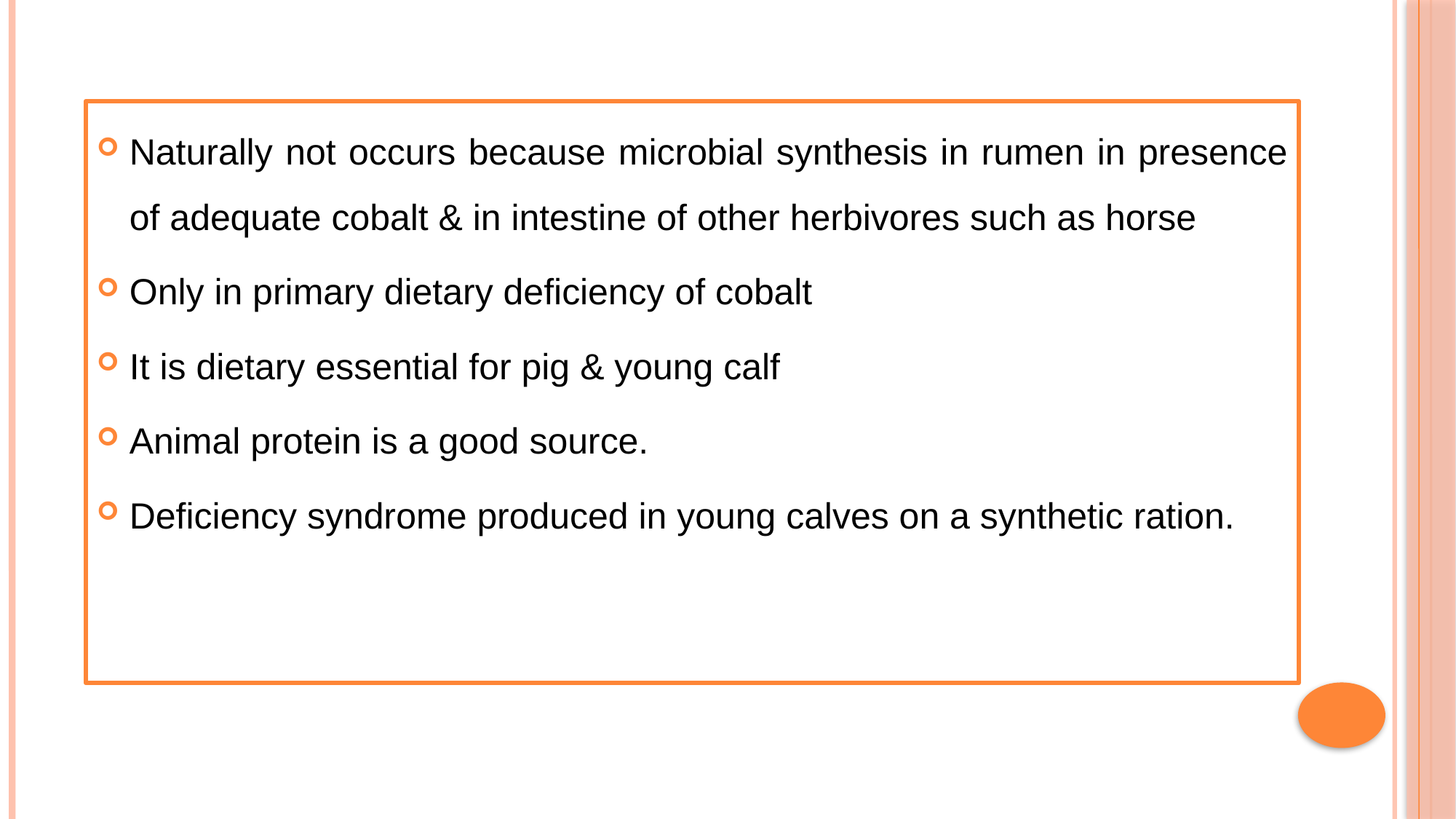

Naturally not occurs because microbial synthesis in rumen in presence of adequate cobalt & in intestine of other herbivores such as horse
Only in primary dietary deficiency of cobalt
It is dietary essential for pig & young calf
Animal protein is a good source.
Deficiency syndrome produced in young calves on a synthetic ration.